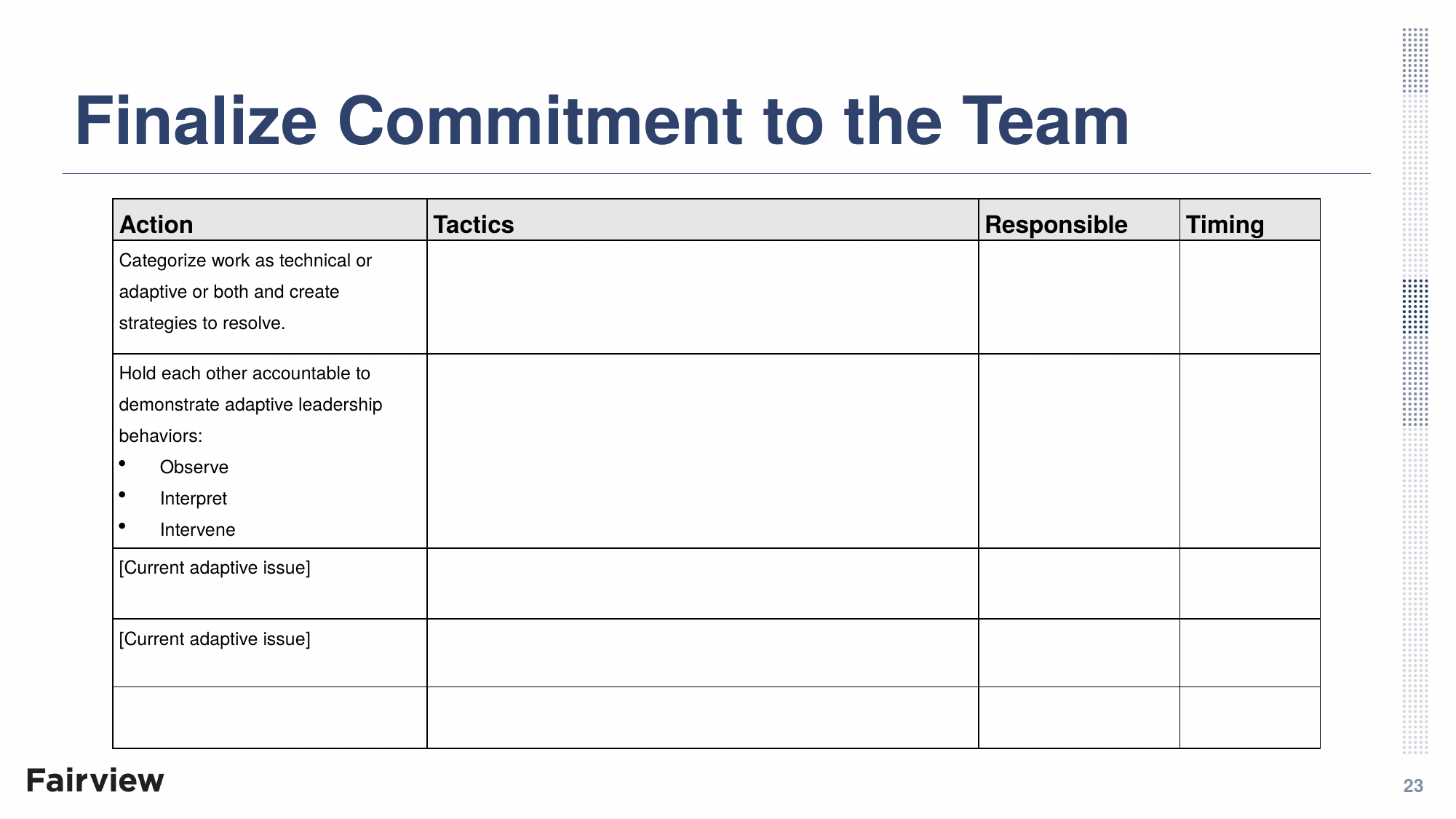

# Finalize Commitment to the Team
| Action | Tactics | Responsible | Timing |
| --- | --- | --- | --- |
| Categorize work as technical or adaptive or both and create strategies to resolve. |  |  |  |
| Hold each other accountable to demonstrate adaptive leadership behaviors: Observe Interpret Intervene |  |  |  |
| [Current adaptive issue] |  |  |  |
| [Current adaptive issue] |  |  |  |
|  |  |  |  |
23